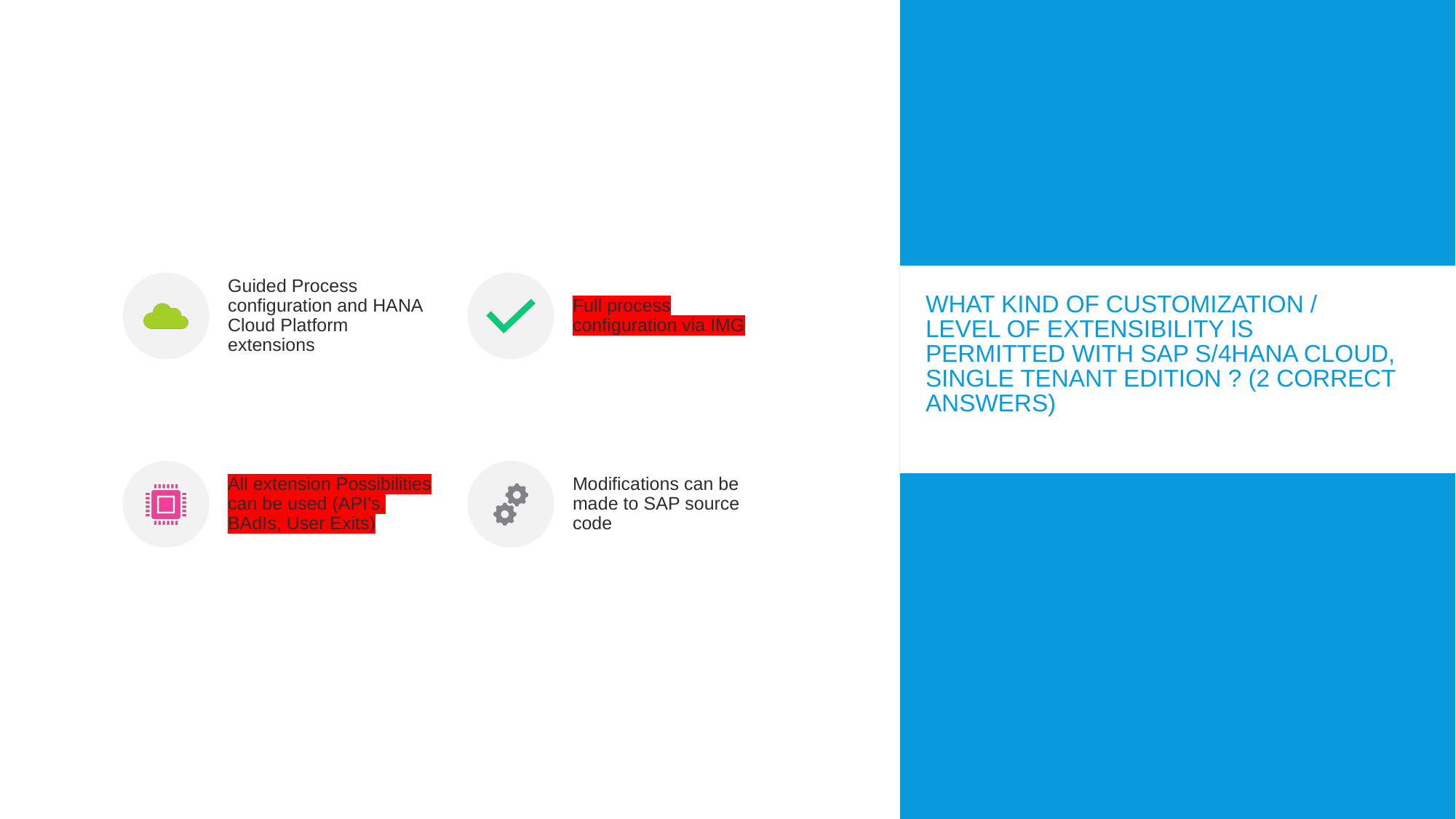

Guided Process configuration and HANA Cloud Platform extensions
Full process configuration via IMG
All extension Possibilities can be used (API's, BAdIs, User Exits)
Modifications can be made to SAP source code

# What kind of Customization / Level of Extensibility is permitted with SAP S/4HANA Cloud, single tenant edition ? (2 correct answers)